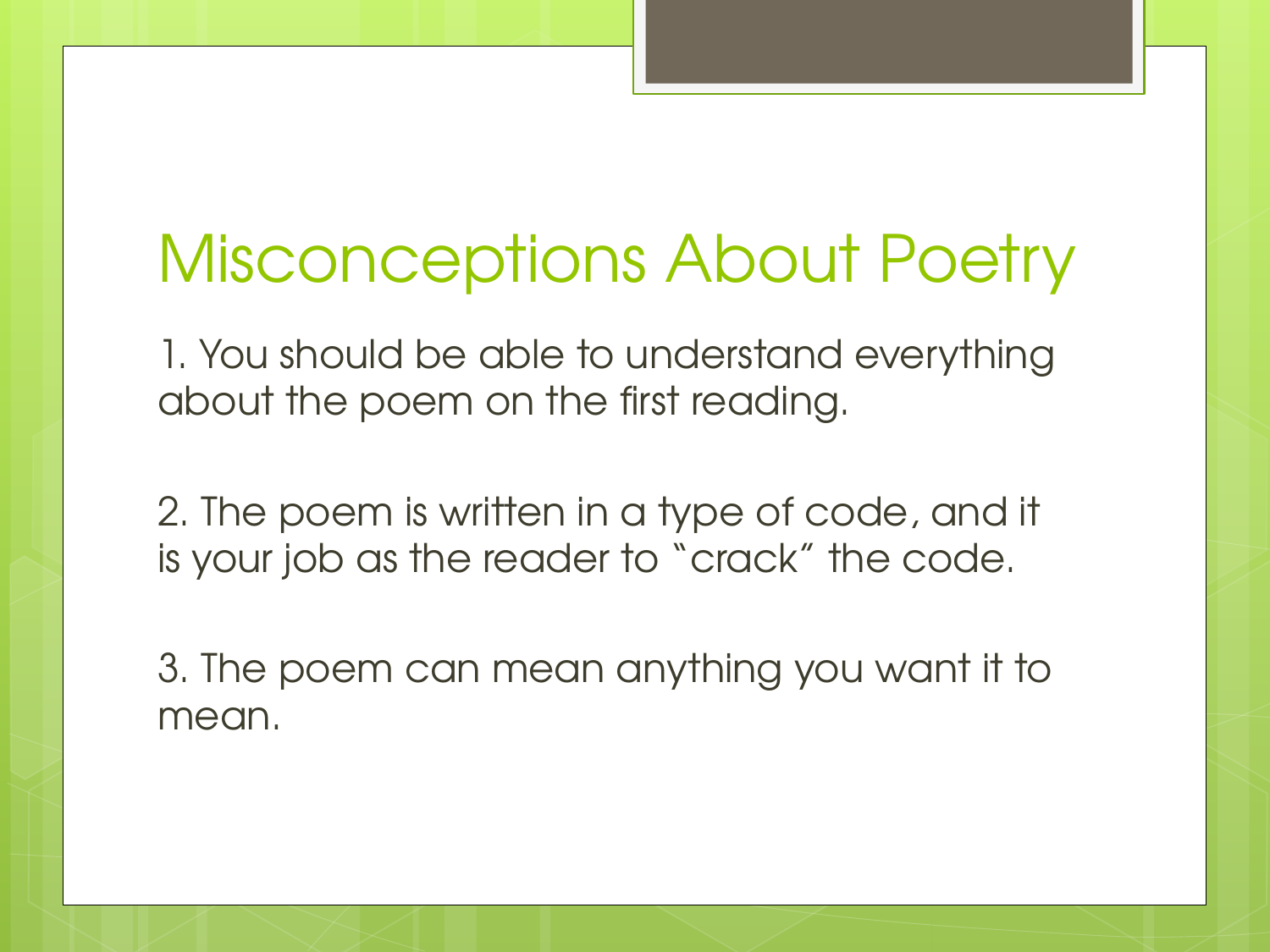

# Misconceptions About Poetry
1. You should be able to understand everything about the poem on the first reading.

2. The poem is written in a type of code, and it is your job as the reader to “crack” the code.

3. The poem can mean anything you want it to mean.